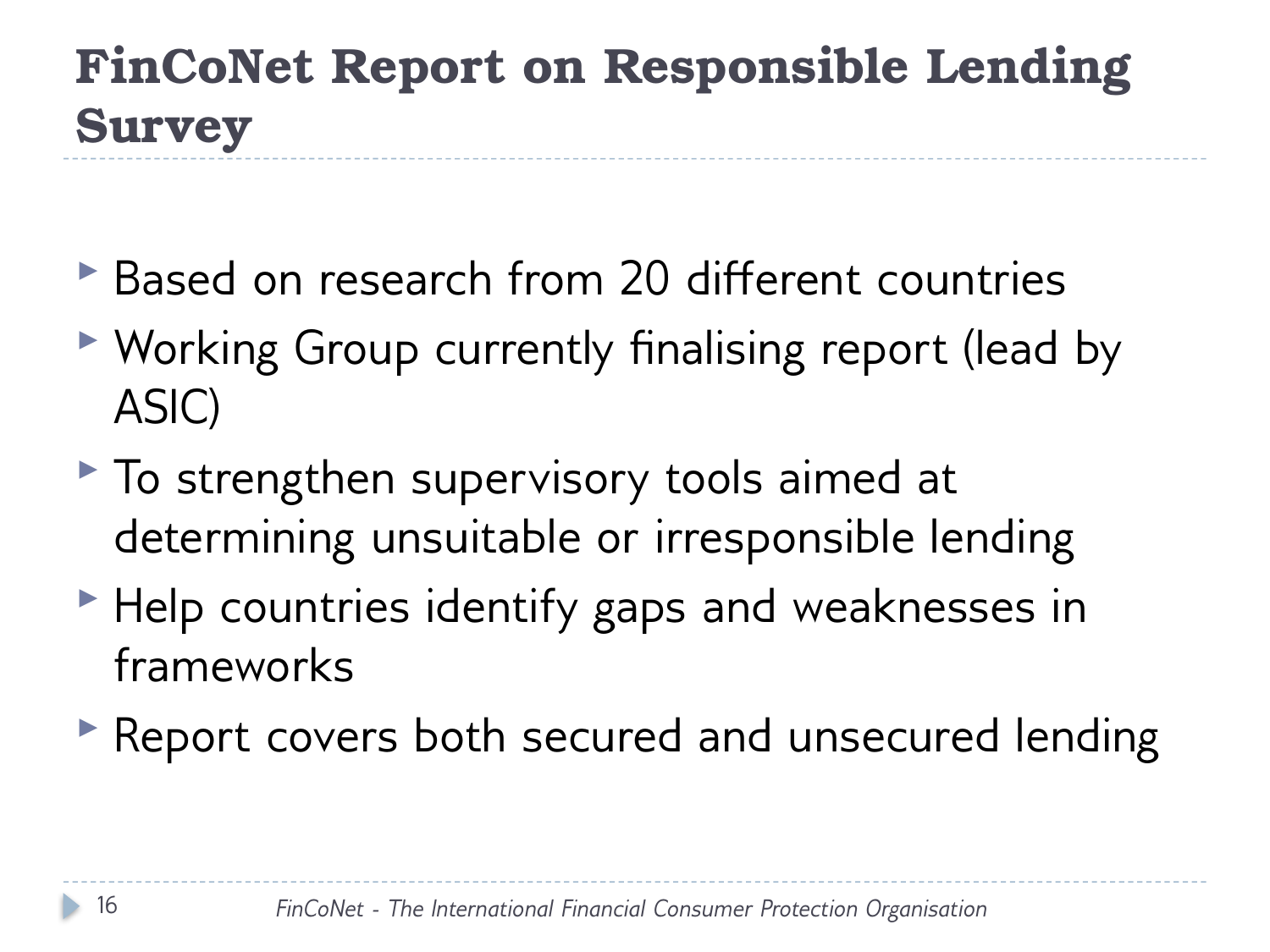

# FinCoNet Report on Responsible Lending Survey

Based on research from 20 different countries
Working Group currently finalising report (lead by ASIC)
To strengthen supervisory tools aimed at determining unsuitable or irresponsible lending
Help countries identify gaps and weaknesses in frameworks
Report covers both secured and unsecured lending

16
FinCoNet - The International Financial Consumer Protection Organisation